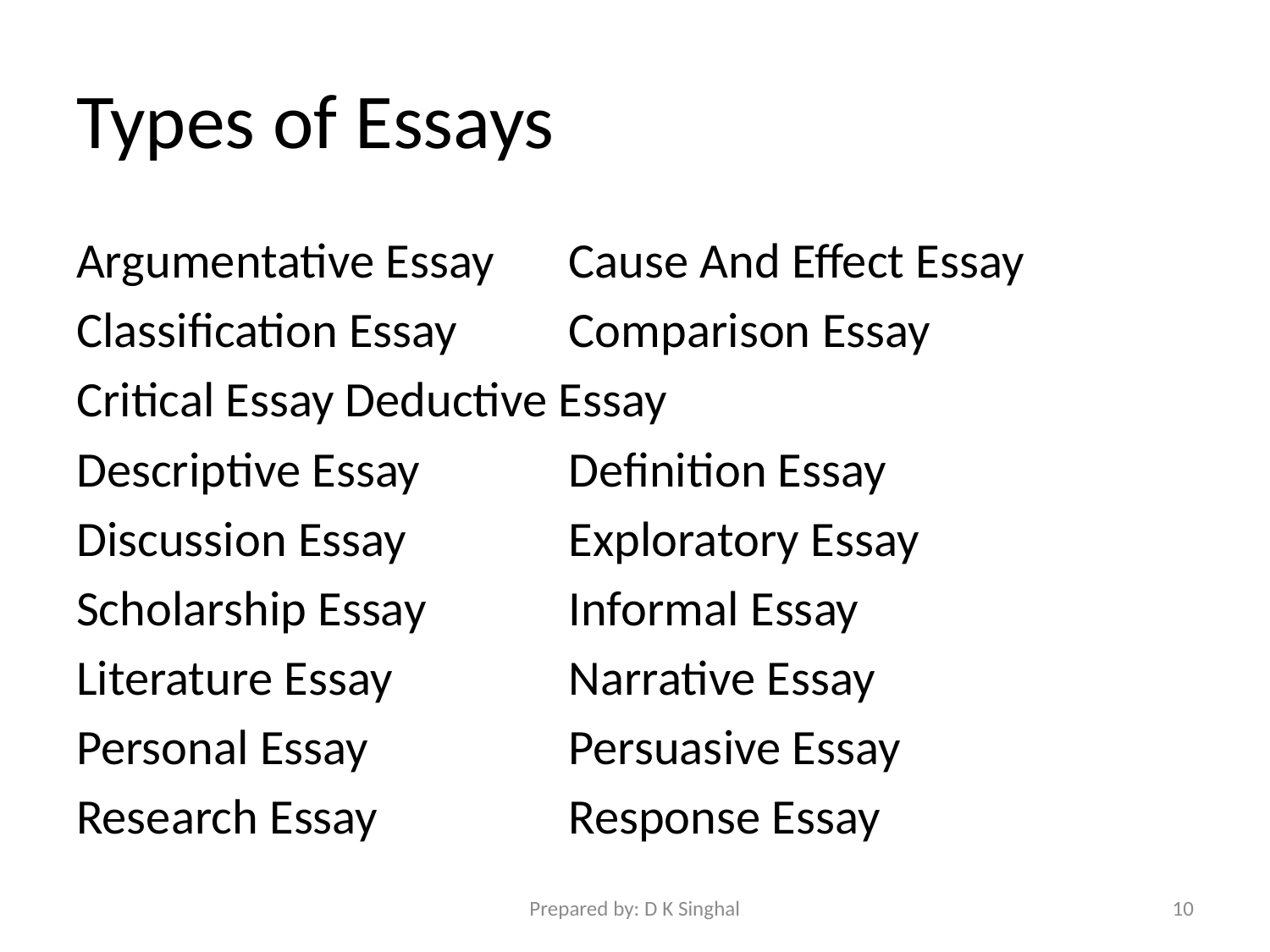

# Types of Essays
Argumentative Essay	Cause And Effect Essay
Classification Essay	Comparison Essay
Critical Essay		Deductive Essay
Descriptive Essay		Definition Essay
Discussion Essay		Exploratory Essay
Scholarship Essay		Informal Essay
Literature Essay		Narrative Essay
Personal Essay		Persuasive Essay
Research Essay		Response Essay

Prepared by: D K Singhal
10